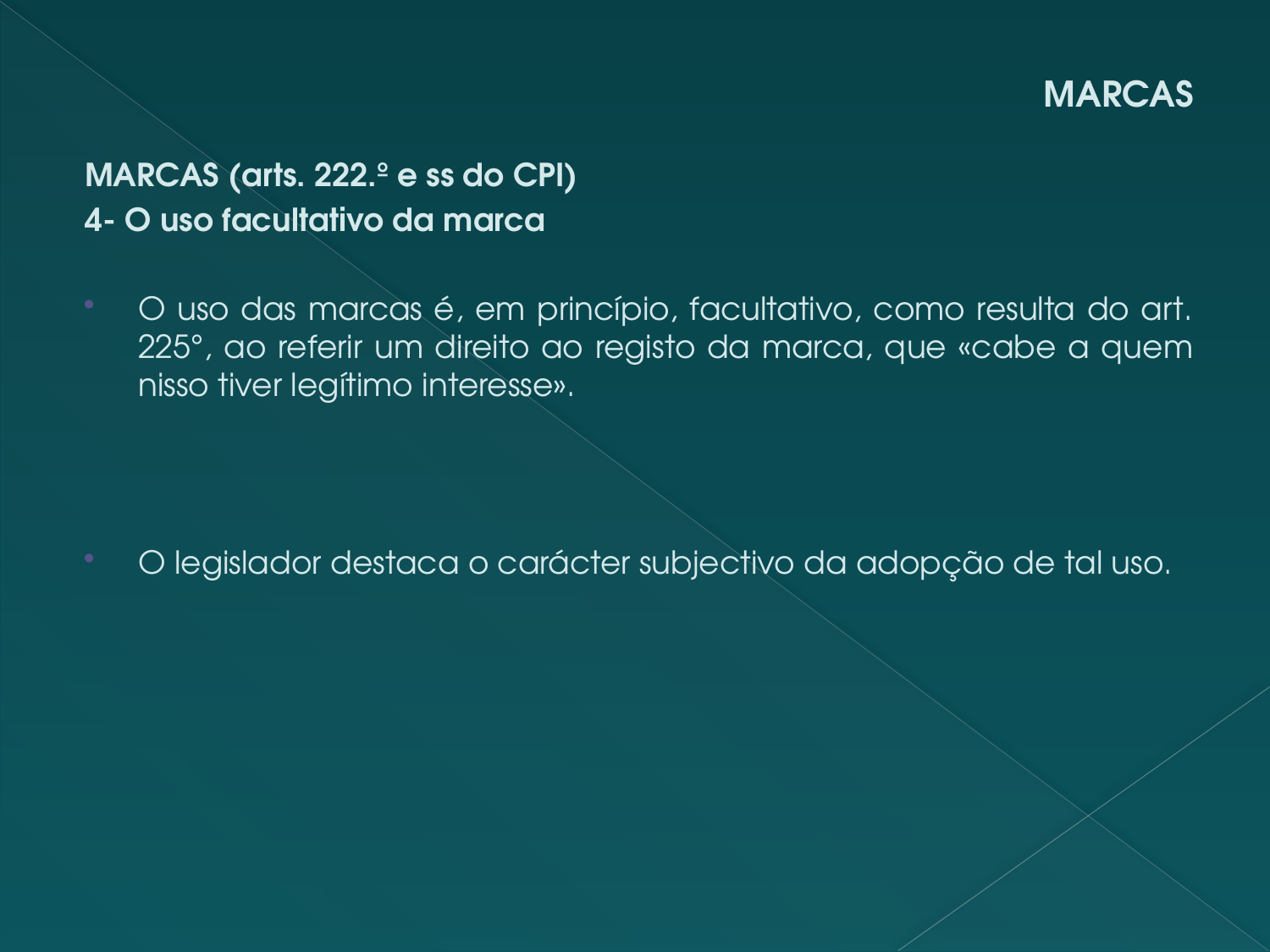

# MARCAS
MARCAS (arts. 222.º e ss do CPI)
4- O uso facultativo da marca

O uso das marcas é, em princípio, facultativo, como resulta do art. 225°, ao referir um direito ao registo da marca, que «cabe a quem nisso tiver legítimo interesse».

O legislador destaca o carácter subjectivo da adopção de tal uso.